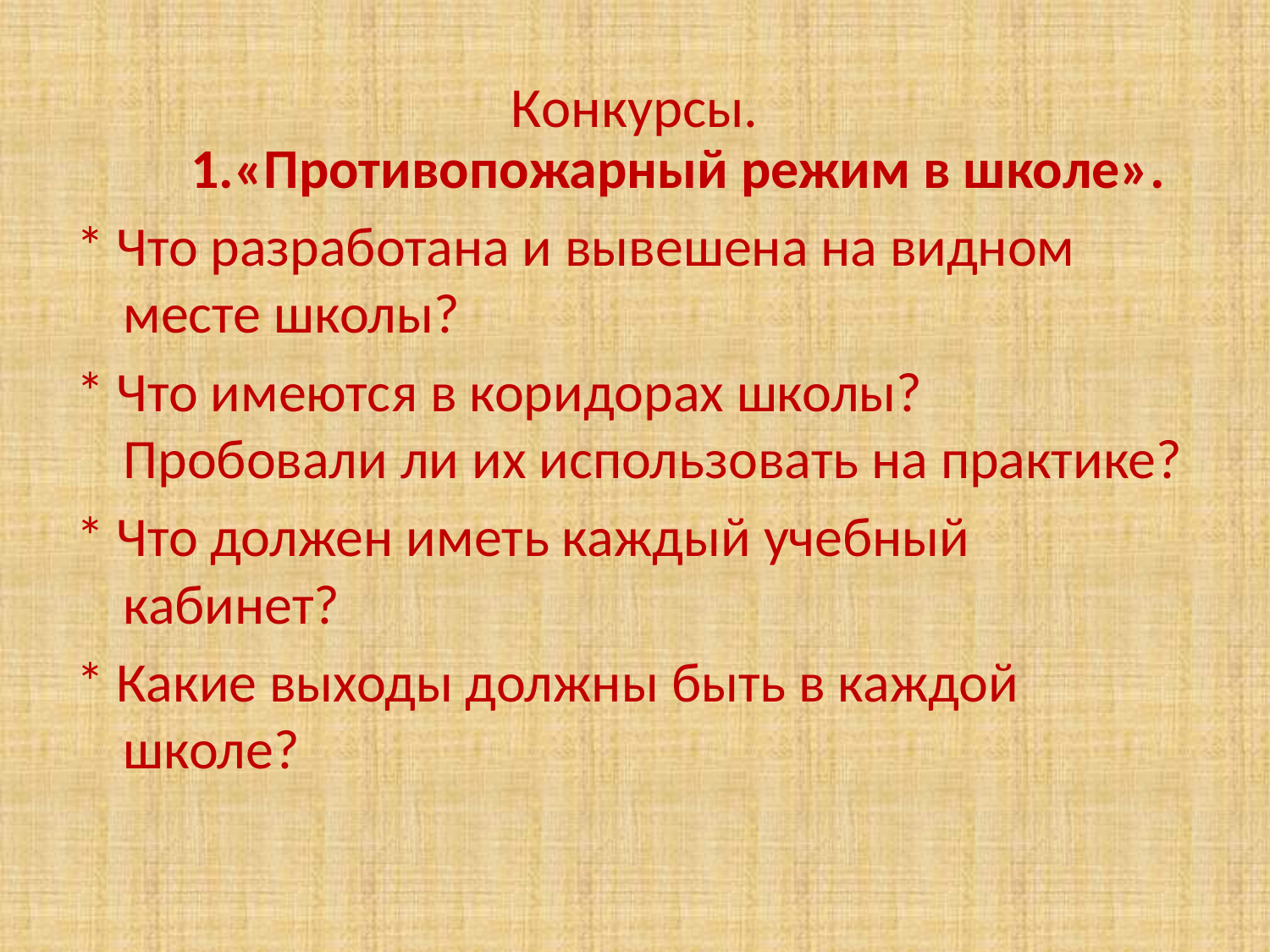

# Конкурсы.
         1.«Противопожарный режим в школе».
* Что разработана и вывешена на видном месте школы?
* Что имеются в коридорах школы? Пробовали ли их использовать на практике?
* Что должен иметь каждый учебный кабинет?
* Какие выходы должны быть в каждой школе?